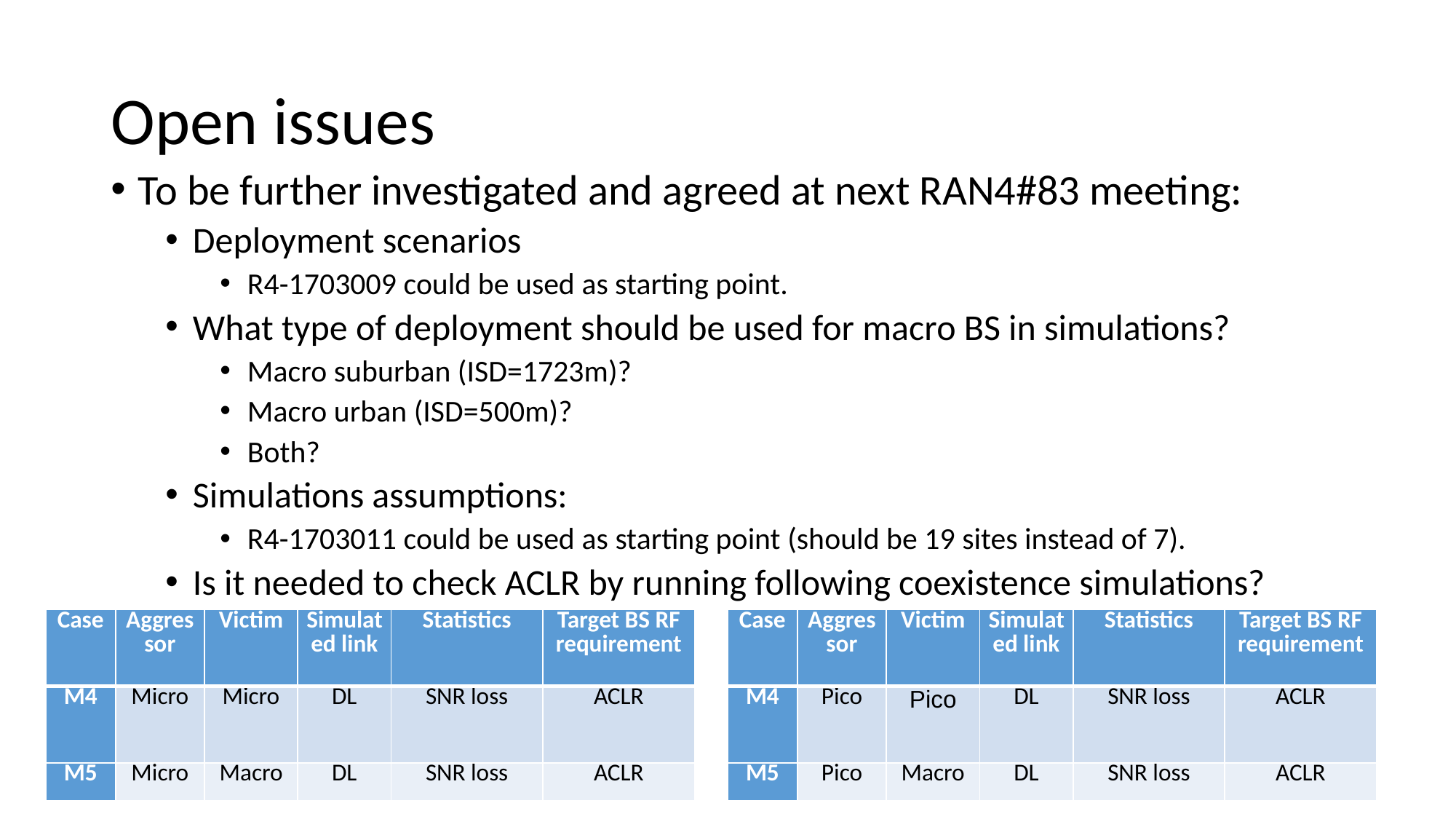

# Open issues
To be further investigated and agreed at next RAN4#83 meeting:
Deployment scenarios
R4-1703009 could be used as starting point.
What type of deployment should be used for macro BS in simulations?
Macro suburban (ISD=1723m)?
Macro urban (ISD=500m)?
Both?
Simulations assumptions:
R4-1703011 could be used as starting point (should be 19 sites instead of 7).
Is it needed to check ACLR by running following coexistence simulations?

| Case | Aggressor | Victim | Simulated link | Statistics | Target BS RF requirement |
| --- | --- | --- | --- | --- | --- |
| M4 | Micro | Micro | DL | SNR loss | ACLR |
| M5 | Micro | Macro | DL | SNR loss | ACLR |
| Case | Aggressor | Victim | Simulated link | Statistics | Target BS RF requirement |
| --- | --- | --- | --- | --- | --- |
| M4 | Pico | Pico | DL | SNR loss | ACLR |
| M5 | Pico | Macro | DL | SNR loss | ACLR |